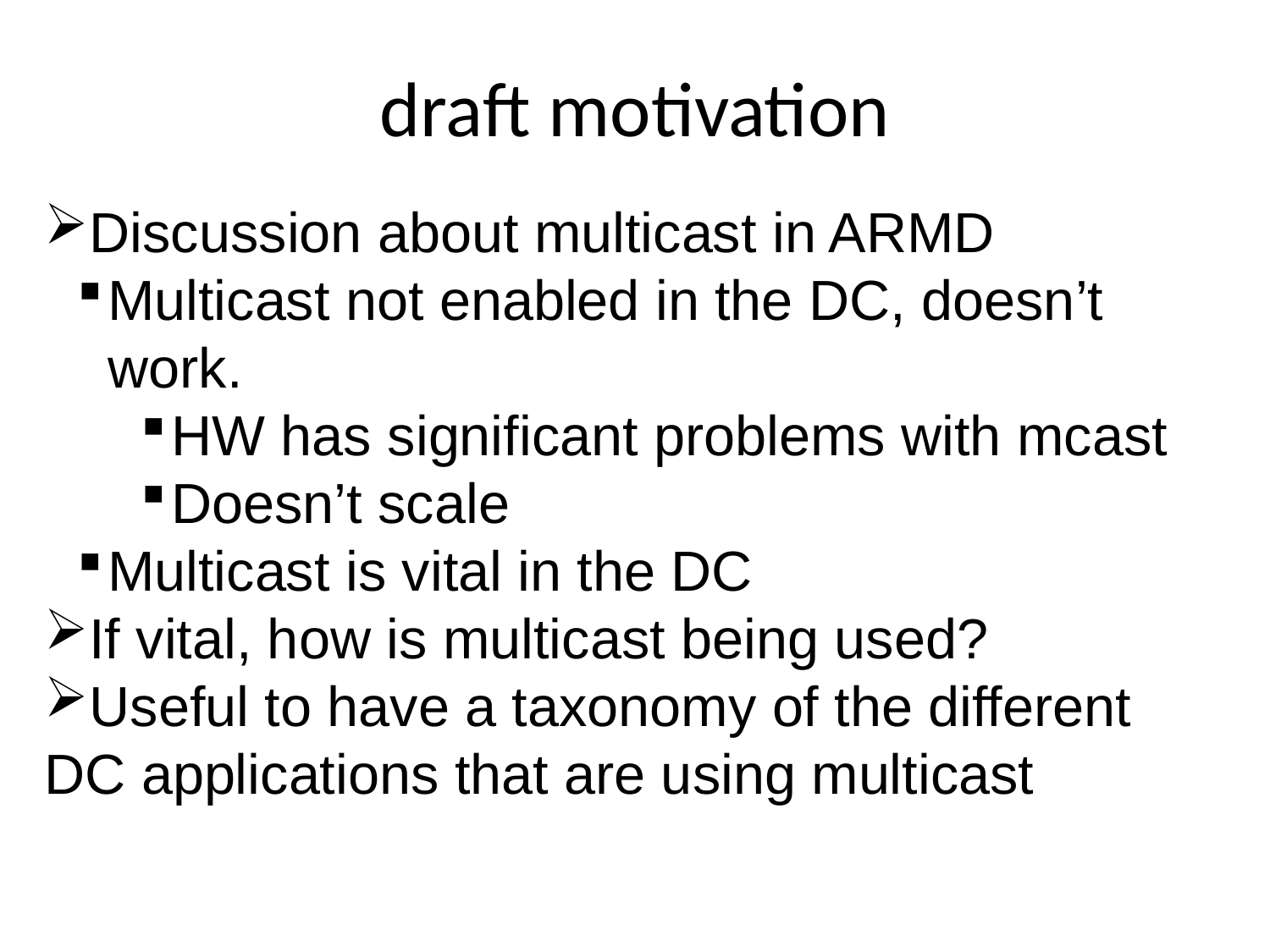

draft motivation
Discussion about multicast in ARMD
Multicast not enabled in the DC, doesn’t 	work.
HW has significant problems with mcast
Doesn’t scale
Multicast is vital in the DC
If vital, how is multicast being used?
Useful to have a taxonomy of the different  	DC applications that are using multicast